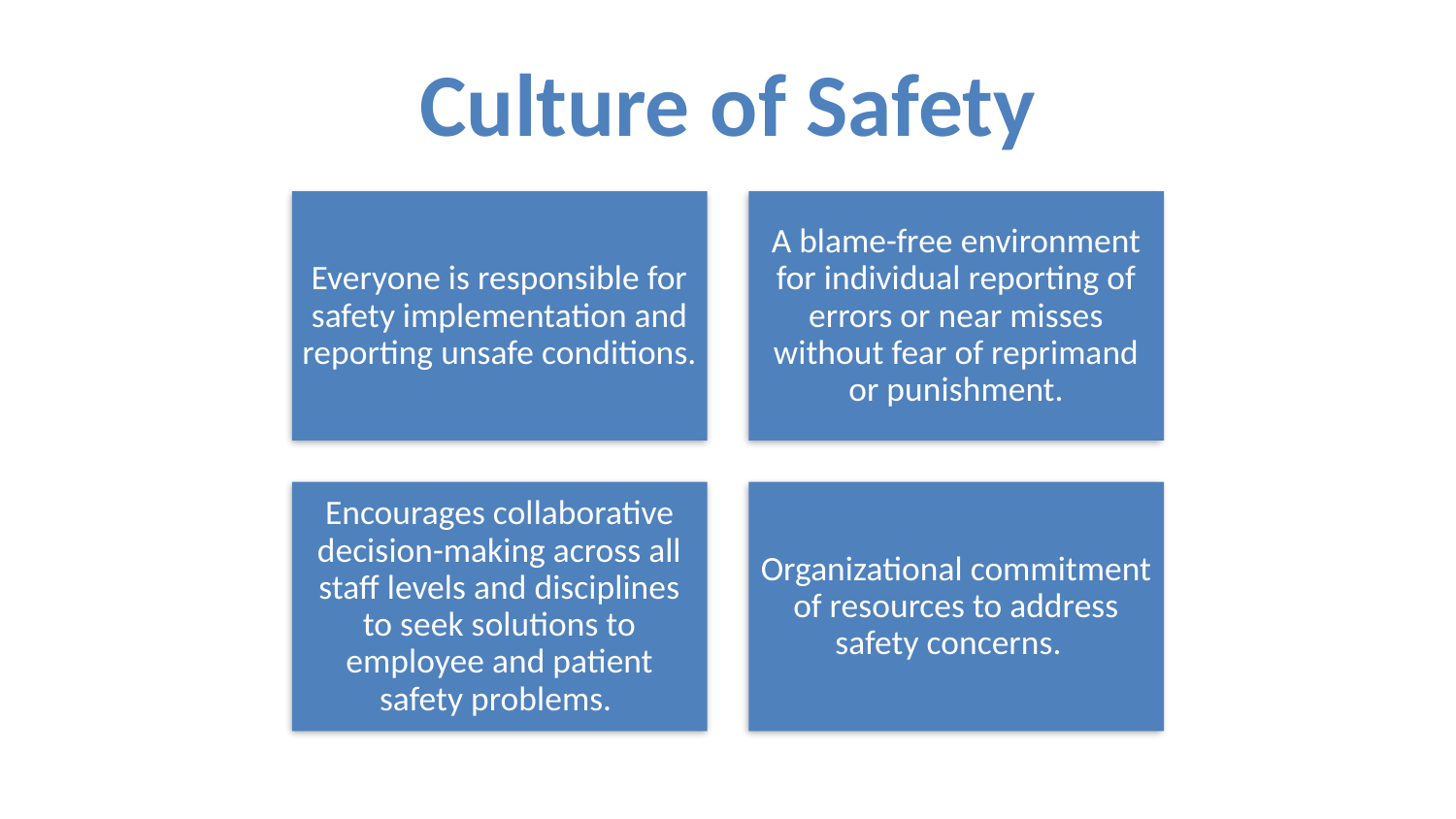

# Culture of Safety
Everyone is responsible for safety implementation and reporting unsafe conditions.
A blame-free environment for individual reporting of errors or near misses without fear of reprimand or punishment.
Encourages collaborative decision-making across all staff levels and disciplines to seek solutions to employee and patient safety problems.
Organizational commitment of resources to address safety concerns.